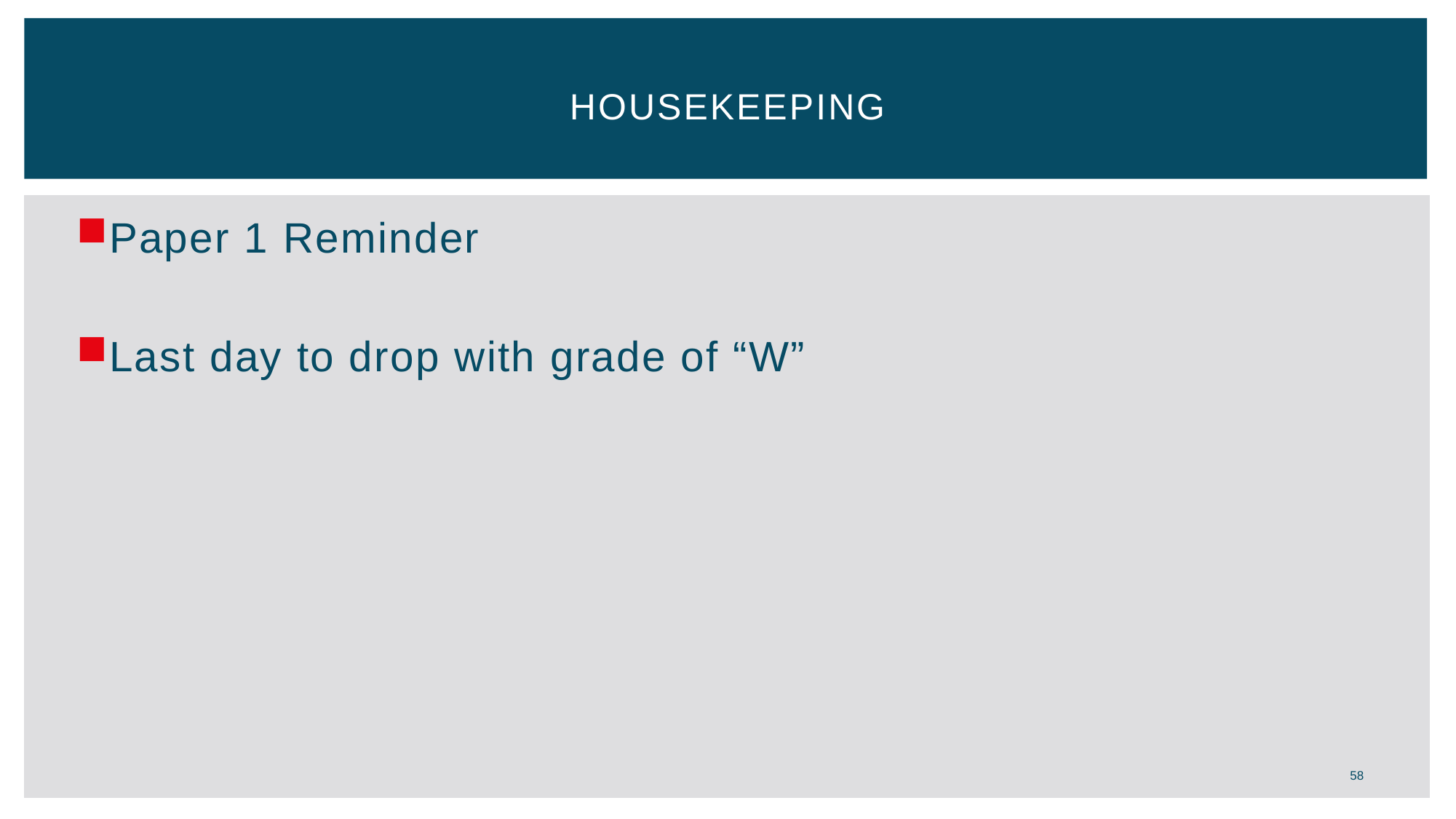

# Housekeeping
Paper 1 Reminder

Last day to drop with grade of “W”
58